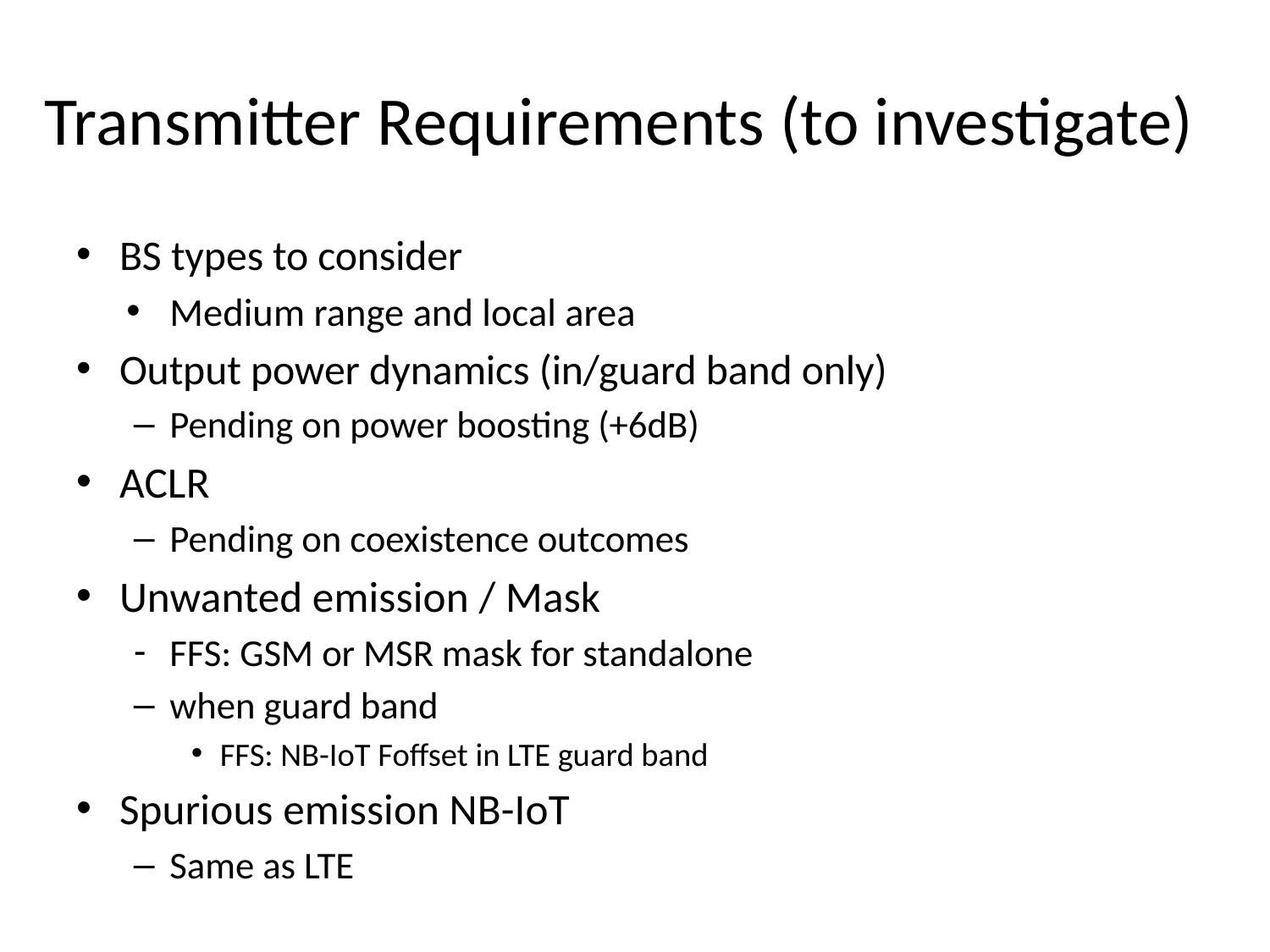

# Transmitter Requirements (to investigate)
BS types to consider
Medium range and local area
Output power dynamics (in/guard band only)
Pending on power boosting (+6dB)
ACLR
Pending on coexistence outcomes
Unwanted emission / Mask
FFS: GSM or MSR mask for standalone
when guard band
FFS: NB-IoT Foffset in LTE guard band
Spurious emission NB-IoT
Same as LTE